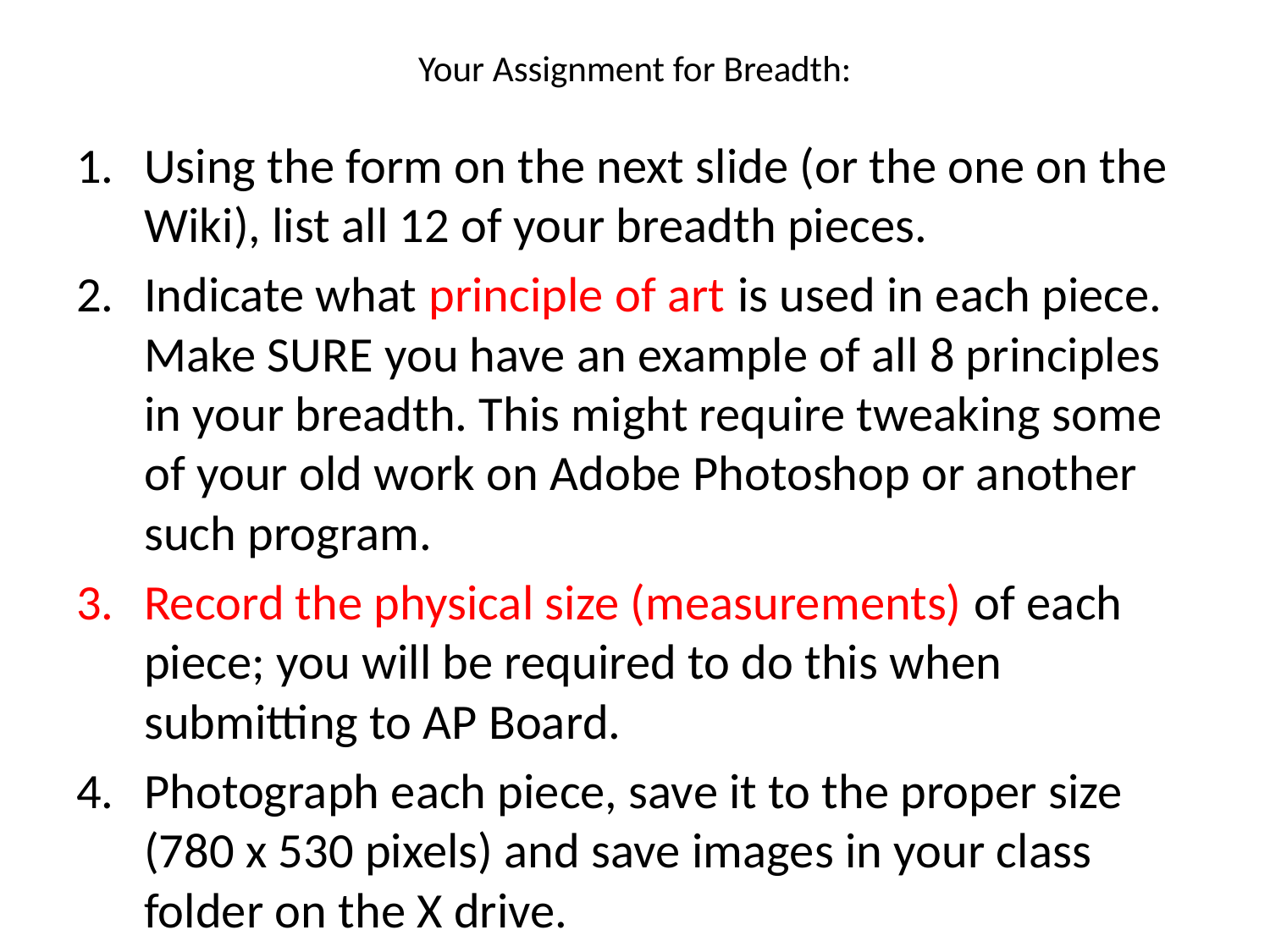

# Your Assignment for Breadth:
Using the form on the next slide (or the one on the Wiki), list all 12 of your breadth pieces.
Indicate what principle of art is used in each piece. Make SURE you have an example of all 8 principles in your breadth. This might require tweaking some of your old work on Adobe Photoshop or another such program.
Record the physical size (measurements) of each piece; you will be required to do this when submitting to AP Board.
Photograph each piece, save it to the proper size (780 x 530 pixels) and save images in your class folder on the X drive.